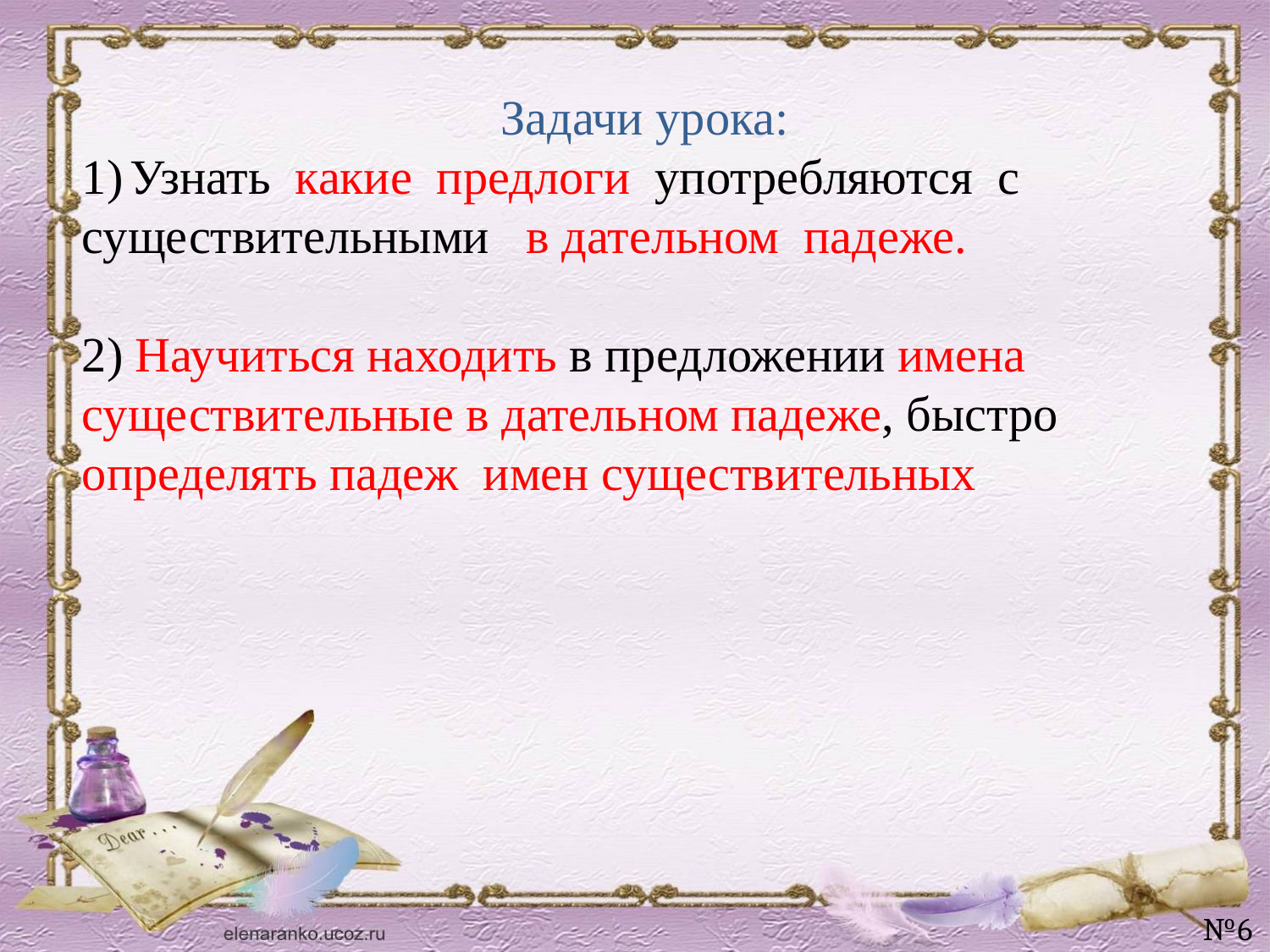

Задачи урока:
Узнать  какие  предлоги  употребляются  с
существительными   в дательном  падеже.

2) Научиться находить в предложении имена
существительные в дательном падеже, быстро
определять падеж  имен существительных
№6